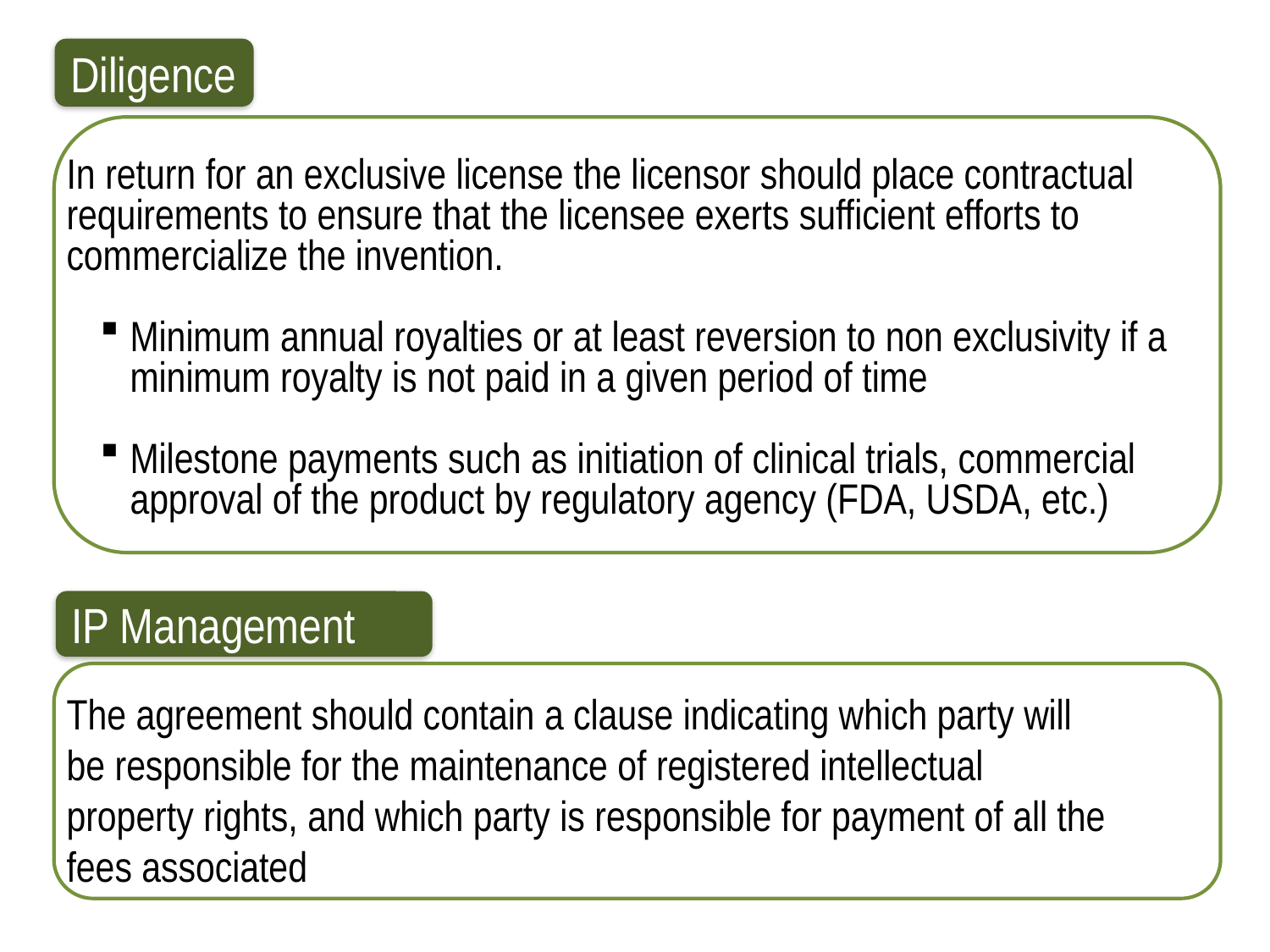

Diligence

In return for an exclusive license the licensor should place contractual requirements to ensure that the licensee exerts sufficient efforts to commercialize the invention.

Minimum annual royalties or at least reversion to non exclusivity if a minimum royalty is not paid in a given period of time

Milestone payments such as initiation of clinical trials, commercial approval of the product by regulatory agency (FDA, USDA, etc.)
IP Management
which those registration.

The agreement should contain a clause indicating which party will be responsible for the maintenance of registered intellectual property rights, and which party is responsible for payment of all the fees associated